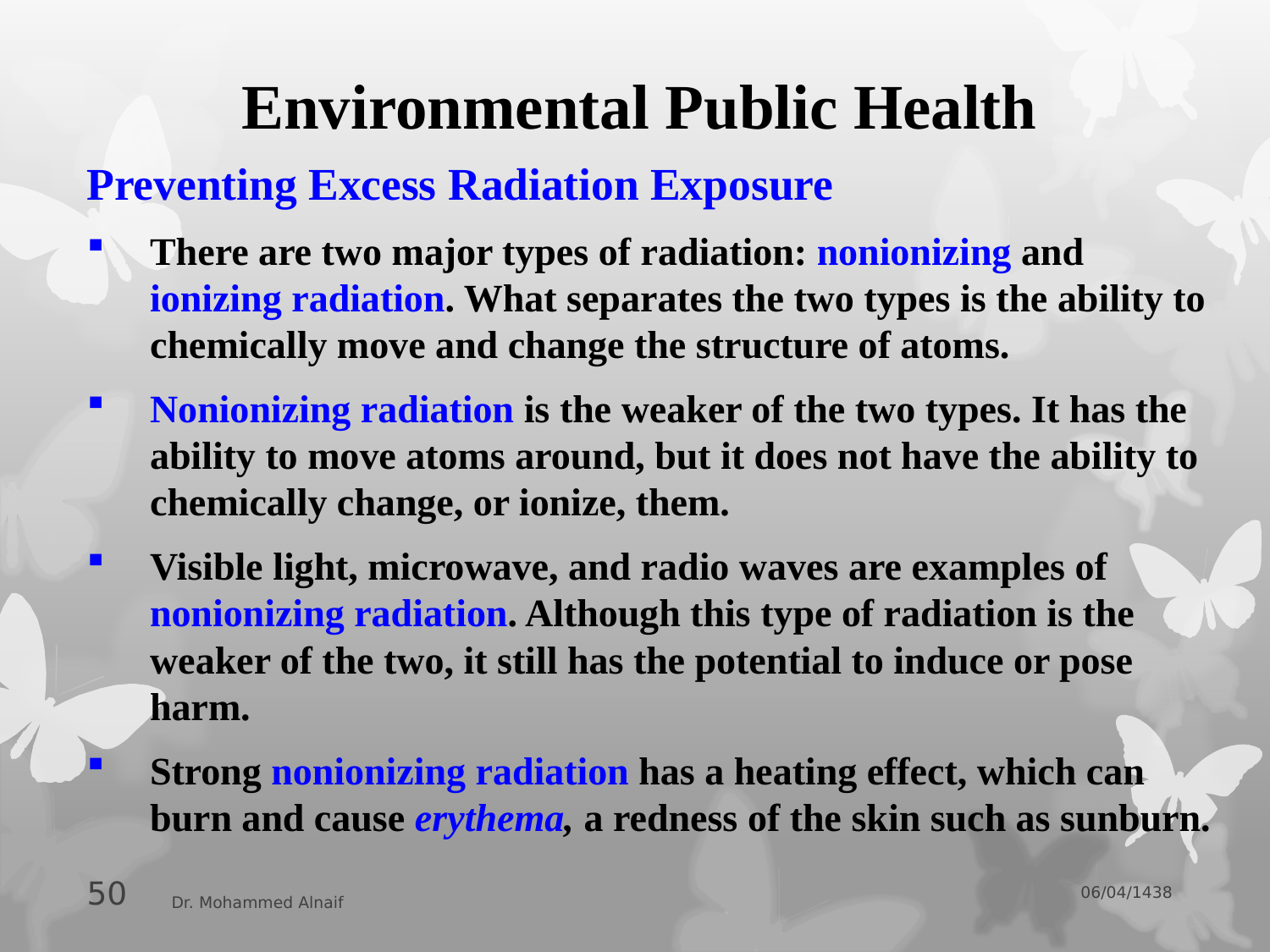

# Environmental Public Health
Preventing Excess Radiation Exposure
There are two major types of radiation: nonionizing and ionizing radiation. What separates the two types is the ability to chemically move and change the structure of atoms.
Nonionizing radiation is the weaker of the two types. It has the ability to move atoms around, but it does not have the ability to chemically change, or ionize, them.
Visible light, microwave, and radio waves are examples of nonionizing radiation. Although this type of radiation is the weaker of the two, it still has the potential to induce or pose harm.
Strong nonionizing radiation has a heating effect, which can burn and cause erythema, a redness of the skin such as sunburn.
06/04/1438
50
Dr. Mohammed Alnaif